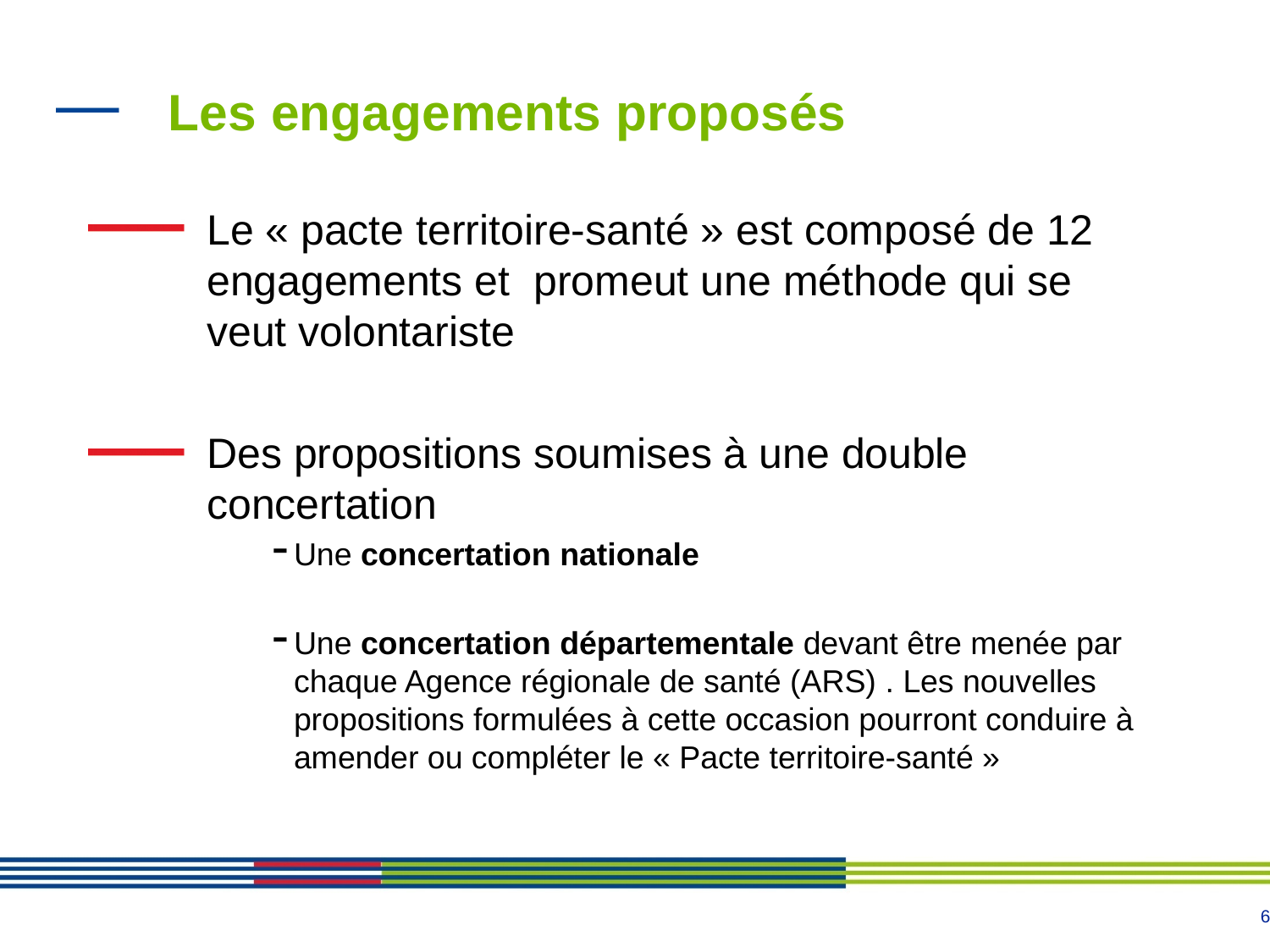

# Les engagements proposés
Le « pacte territoire-santé » est composé de 12 engagements et  promeut une méthode qui se veut volontariste

Des propositions soumises à une double concertation
Une concertation nationale

Une concertation départementale devant être menée par chaque Agence régionale de santé (ARS) . Les nouvelles propositions formulées à cette occasion pourront conduire à amender ou compléter le « Pacte territoire-santé »